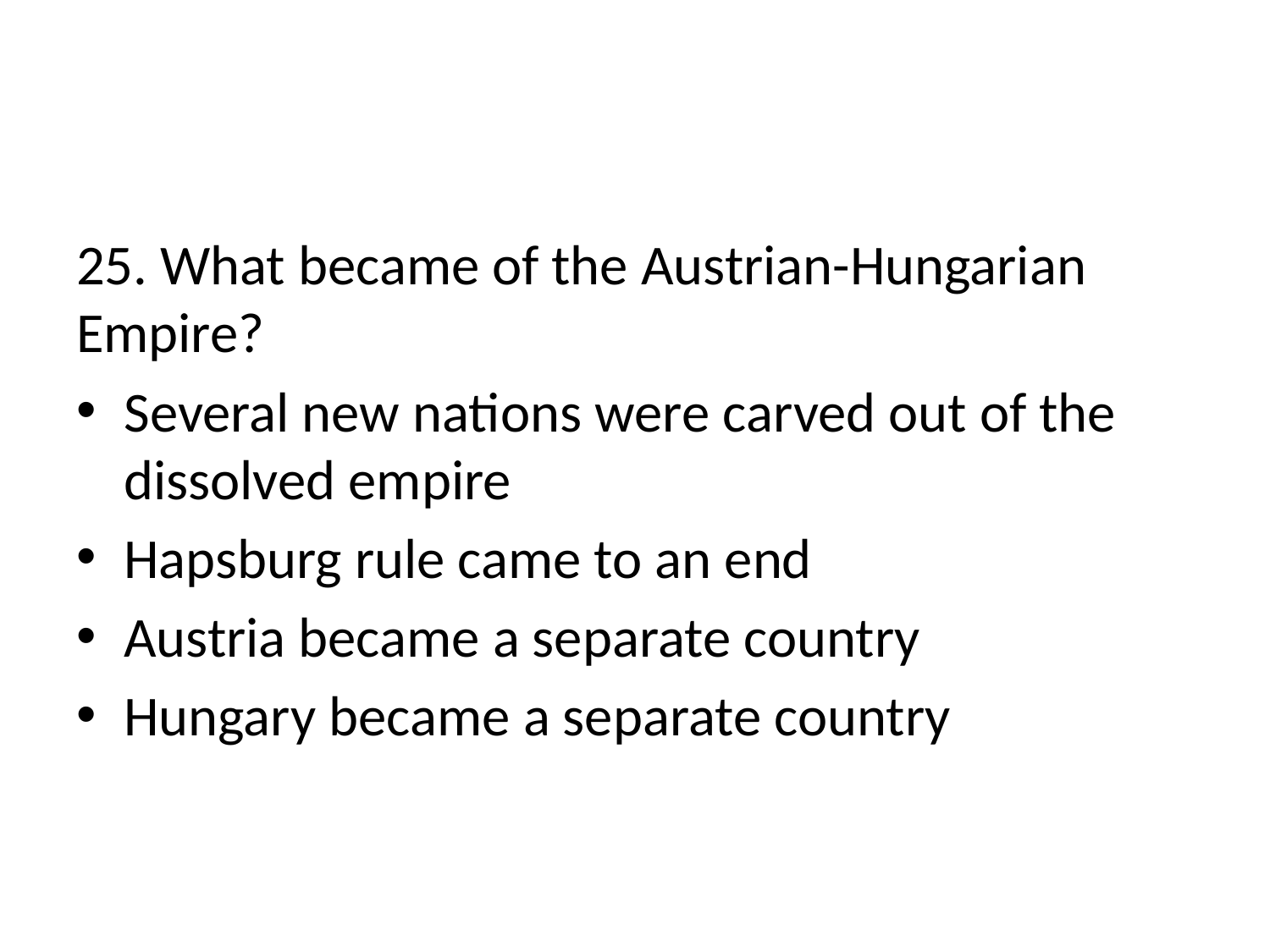

#
25. What became of the Austrian-Hungarian Empire?
Several new nations were carved out of the dissolved empire
Hapsburg rule came to an end
Austria became a separate country
Hungary became a separate country